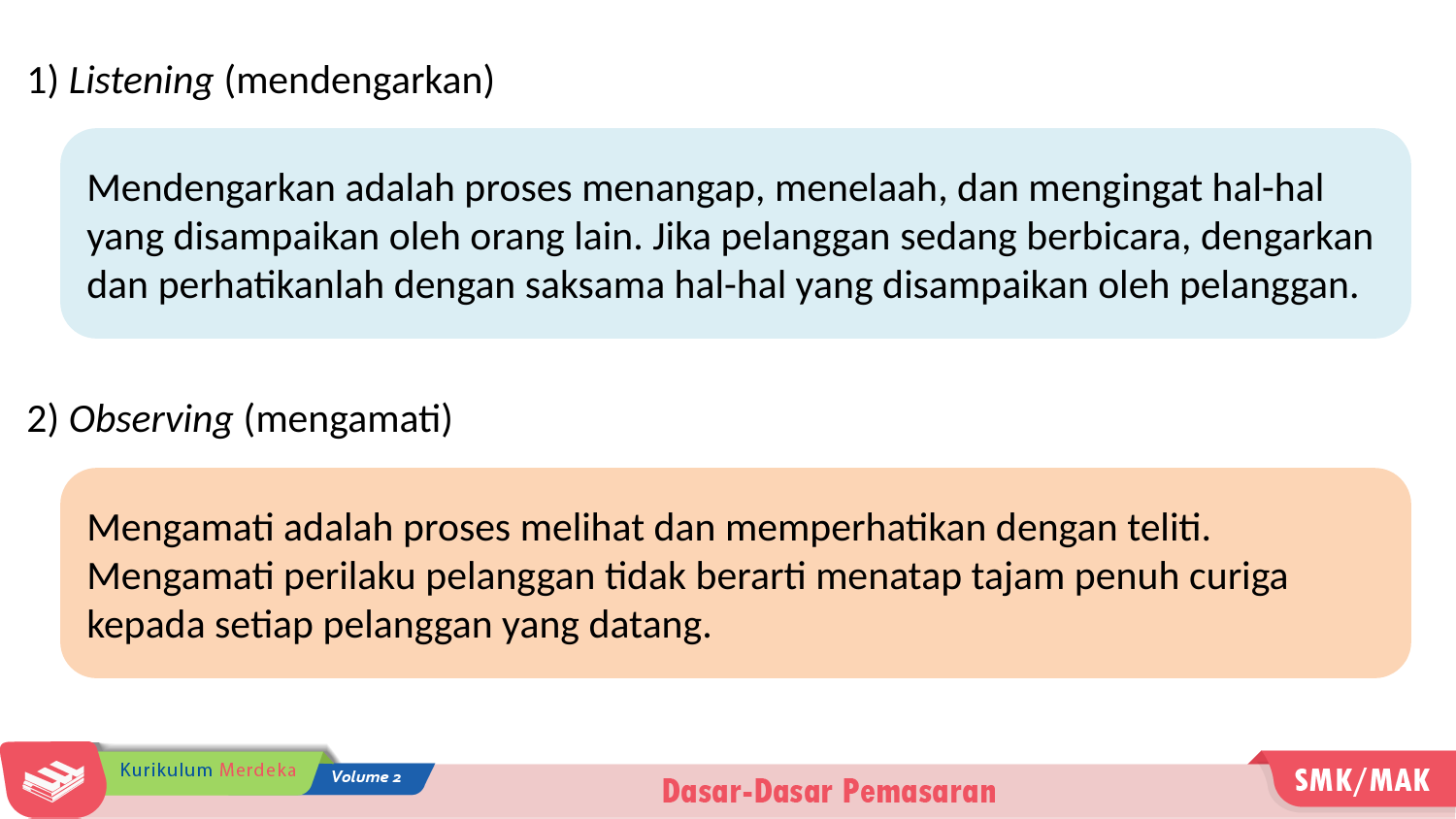

1) Listening (mendengarkan)
Mendengarkan adalah proses menangap, menelaah, dan mengingat hal-hal yang disampaikan oleh orang lain. Jika pelanggan sedang berbicara, dengarkan dan perhatikanlah dengan saksama hal-hal yang disampaikan oleh pelanggan.
2) Observing (mengamati)
Mengamati adalah proses melihat dan memperhatikan dengan teliti. Mengamati perilaku pelanggan tidak berarti menatap tajam penuh curiga kepada setiap pelanggan yang datang.